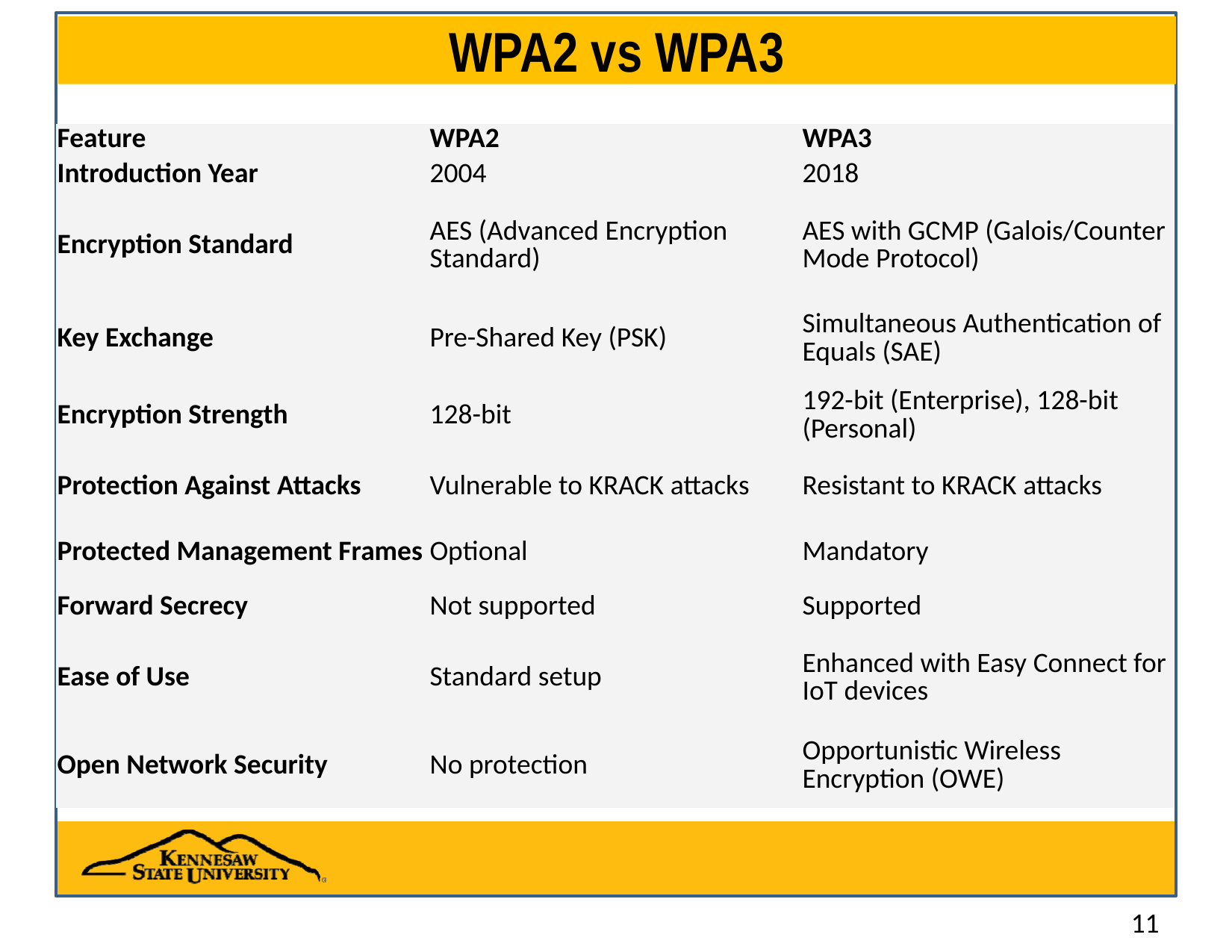

# WPA2 vs WPA3
| Feature | WPA2 | WPA3 |
| --- | --- | --- |
| Introduction Year | 2004 | 2018 |
| Encryption Standard | AES (Advanced Encryption Standard) | AES with GCMP (Galois/Counter Mode Protocol) |
| Key Exchange | Pre-Shared Key (PSK) | Simultaneous Authentication of Equals (SAE) |
| Encryption Strength | 128-bit | 192-bit (Enterprise), 128-bit (Personal) |
| Protection Against Attacks | Vulnerable to KRACK attacks | Resistant to KRACK attacks |
| Protected Management Frames | Optional | Mandatory |
| Forward Secrecy | Not supported | Supported |
| Ease of Use | Standard setup | Enhanced with Easy Connect for IoT devices |
| Open Network Security | No protection | Opportunistic Wireless Encryption (OWE) |